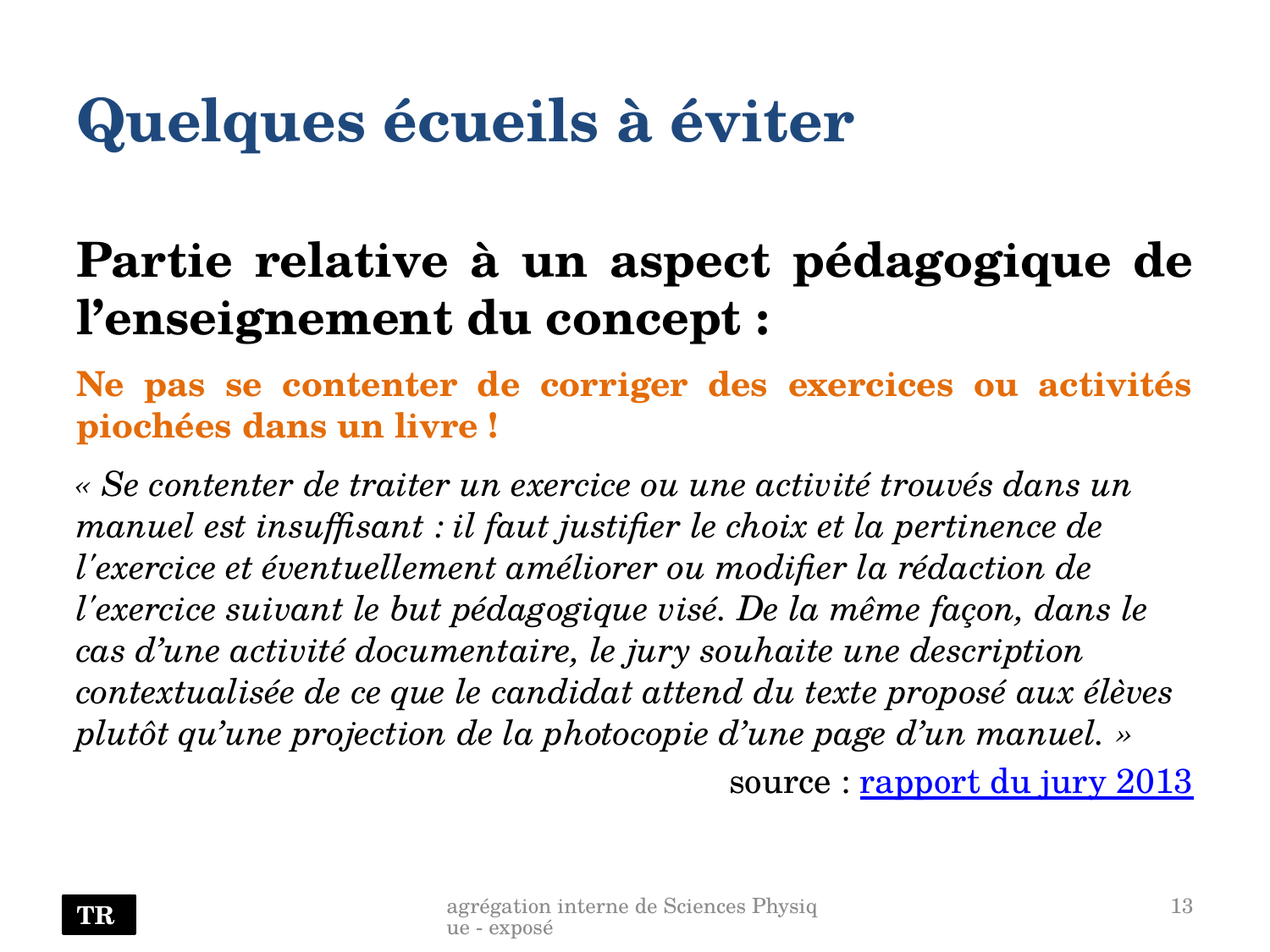

# Quelques écueils à éviter
Partie relative à un aspect pédagogique de l’enseignement du concept :
Ne pas se contenter de corriger des exercices ou activités piochées dans un livre !
« Se contenter de traiter un exercice ou une activité trouvés dans un manuel est insuffisant : il faut justifier le choix et la pertinence de l'exercice et éventuellement améliorer ou modifier la rédaction de l'exercice suivant le but pédagogique visé. De la même façon, dans le cas d’une activité documentaire, le jury souhaite une description contextualisée de ce que le candidat attend du texte proposé aux élèves plutôt qu’une projection de la photocopie d’une page d’un manuel. »
source : rapport du jury 2013

agrégation interne de Sciences Physique - exposé
13
TR